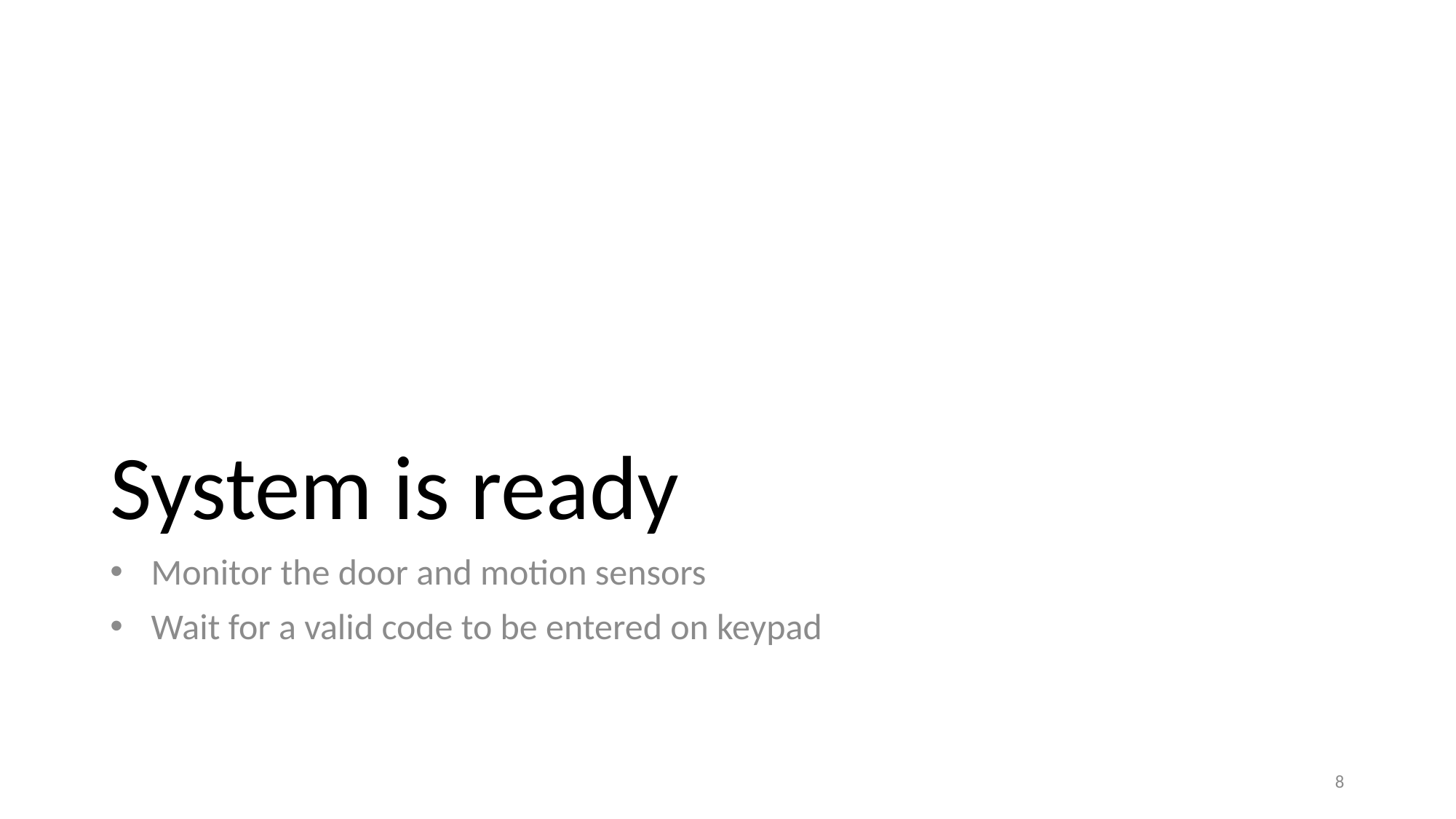

# System is ready
Monitor the door and motion sensors
Wait for a valid code to be entered on keypad
8